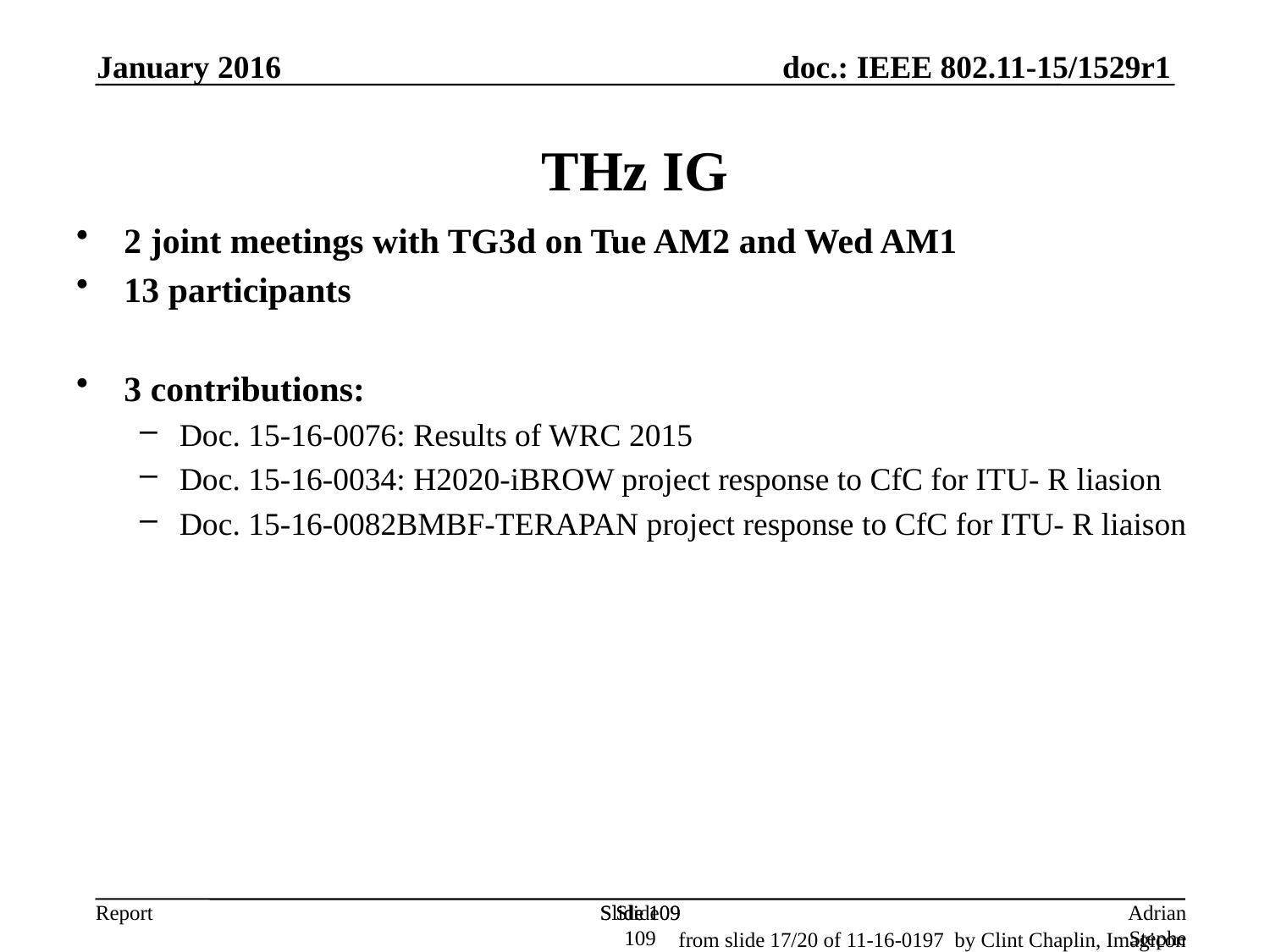

January 2016
THz IG
2 joint meetings with TG3d on Tue AM2 and Wed AM1
13 participants

3 contributions:
Doc. 15-16-0076: Results of WRC 2015
Doc. 15-16-0034: H2020-iBROW project response to CfC for ITU- R liasion
Doc. 15-16-0082BMBF-TERAPAN project response to CfC for ITU- R liaison
Slide 109
Slide 109
Slide 109
Adrian Stephens, Intel Corporation
from slide 17/20 of 11-16-0197  by Clint Chaplin, Imagicon